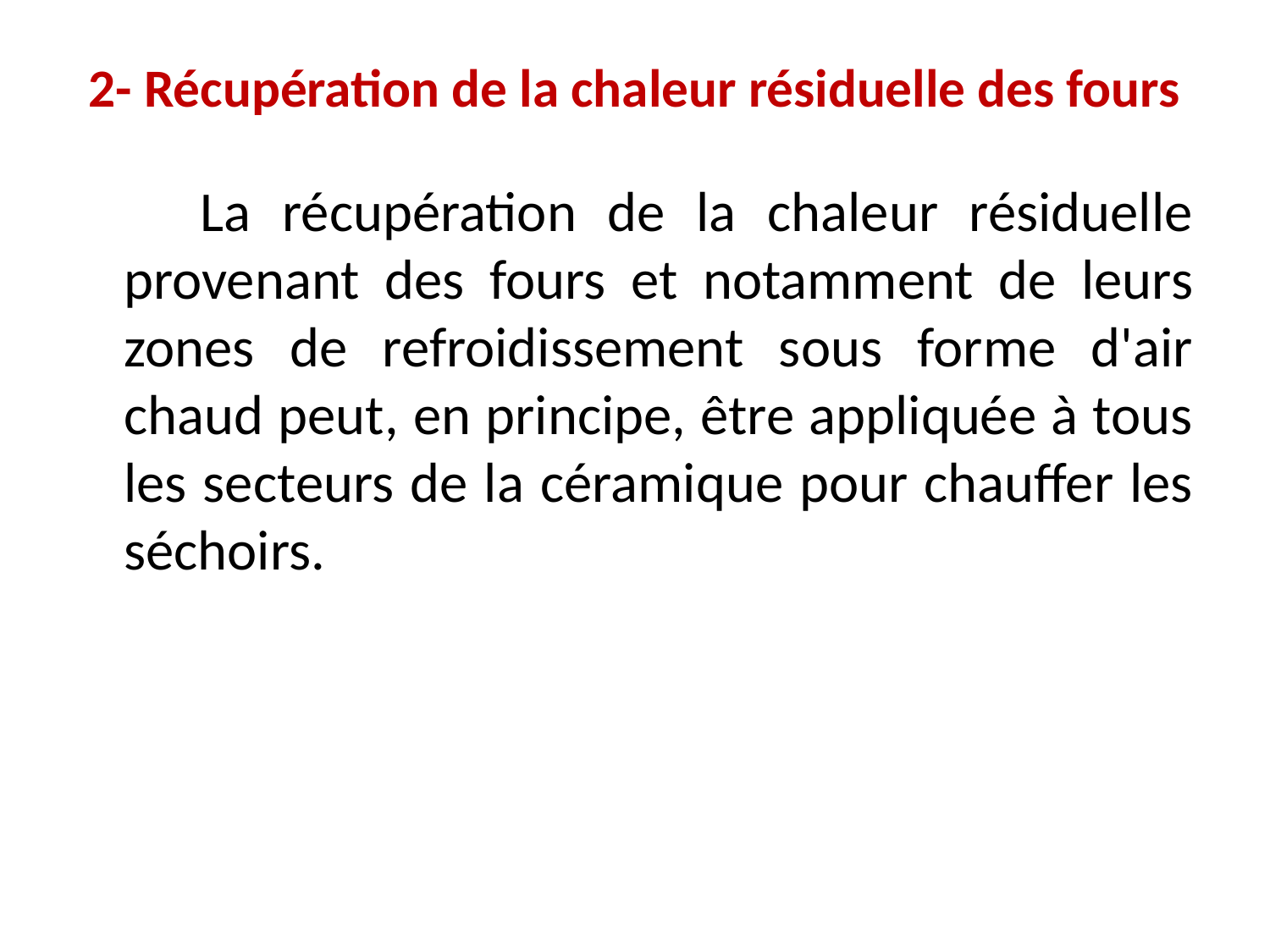

# 2- Récupération de la chaleur résiduelle des fours
    La récupération de la chaleur résiduelle provenant des fours et notamment de leurs zones de refroidissement sous forme d'air chaud peut, en principe, être appliquée à tous les secteurs de la céramique pour chauffer les séchoirs.